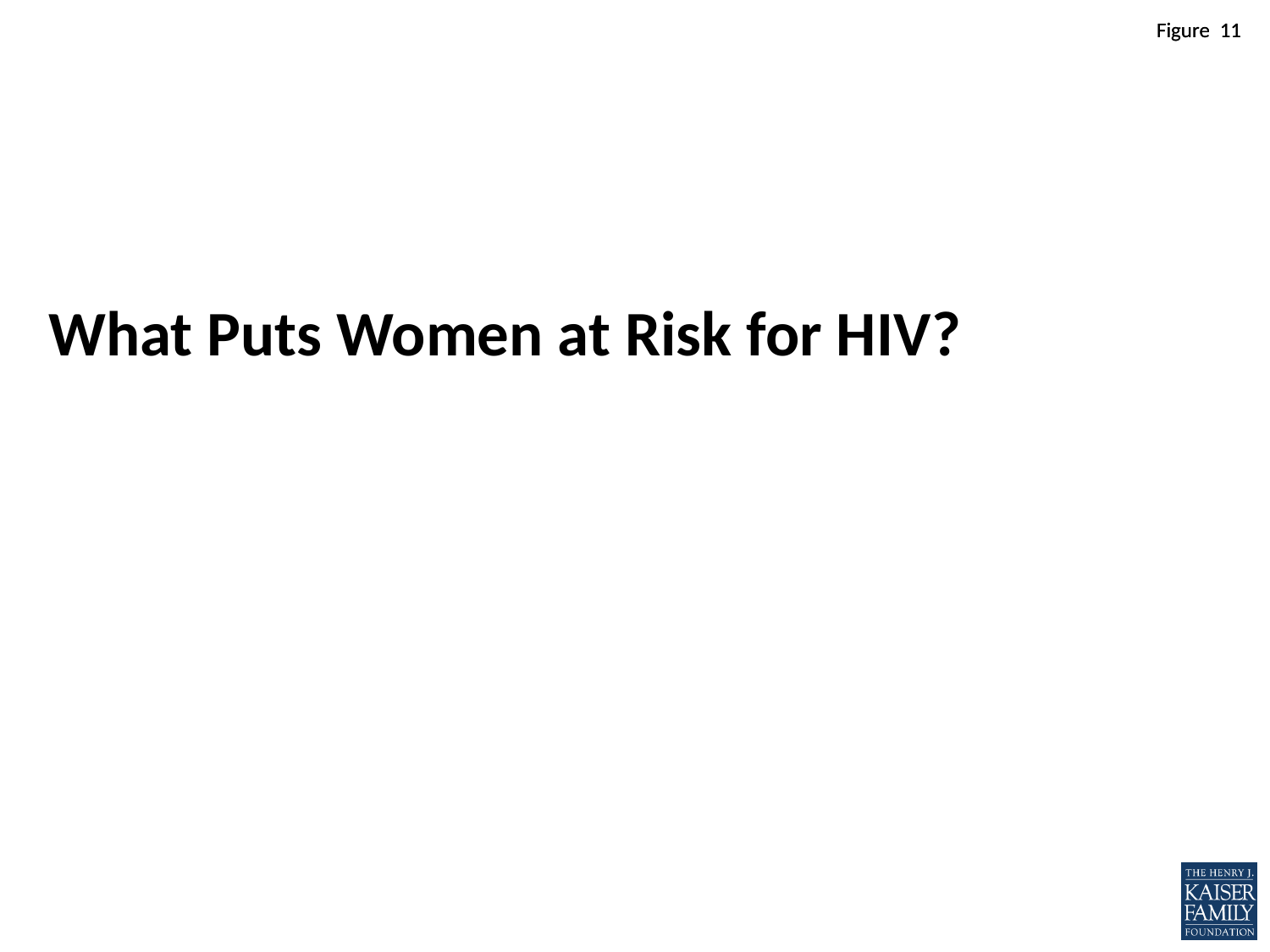

# What Puts Women at Risk for HIV?